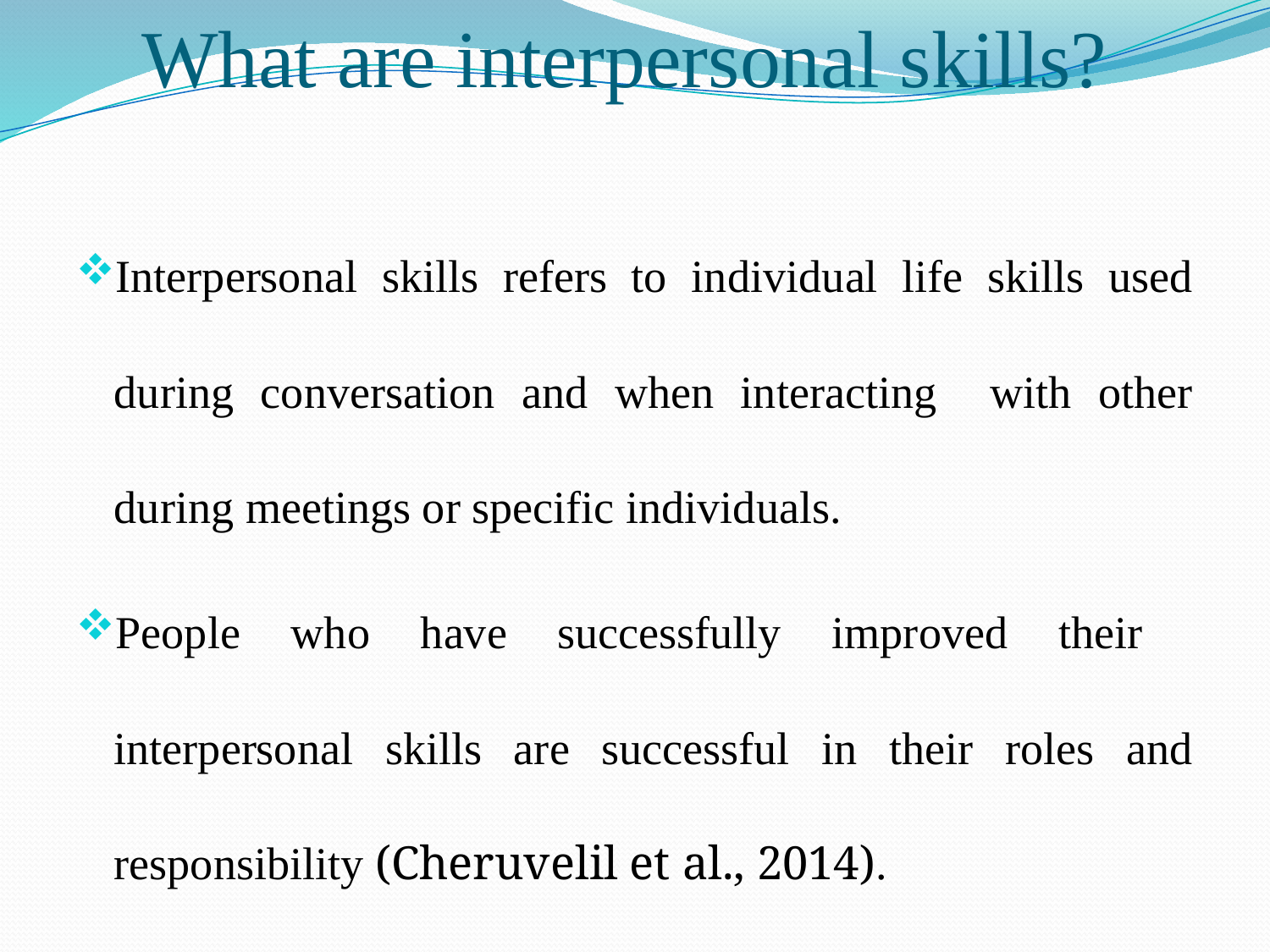

# What are interpersonal skills?
Interpersonal skills refers to individual life skills used during conversation and when interacting  with other during meetings or specific individuals.
People who have successfully improved their  interpersonal skills are successful in their roles and responsibility (Cheruvelil et al., 2014).